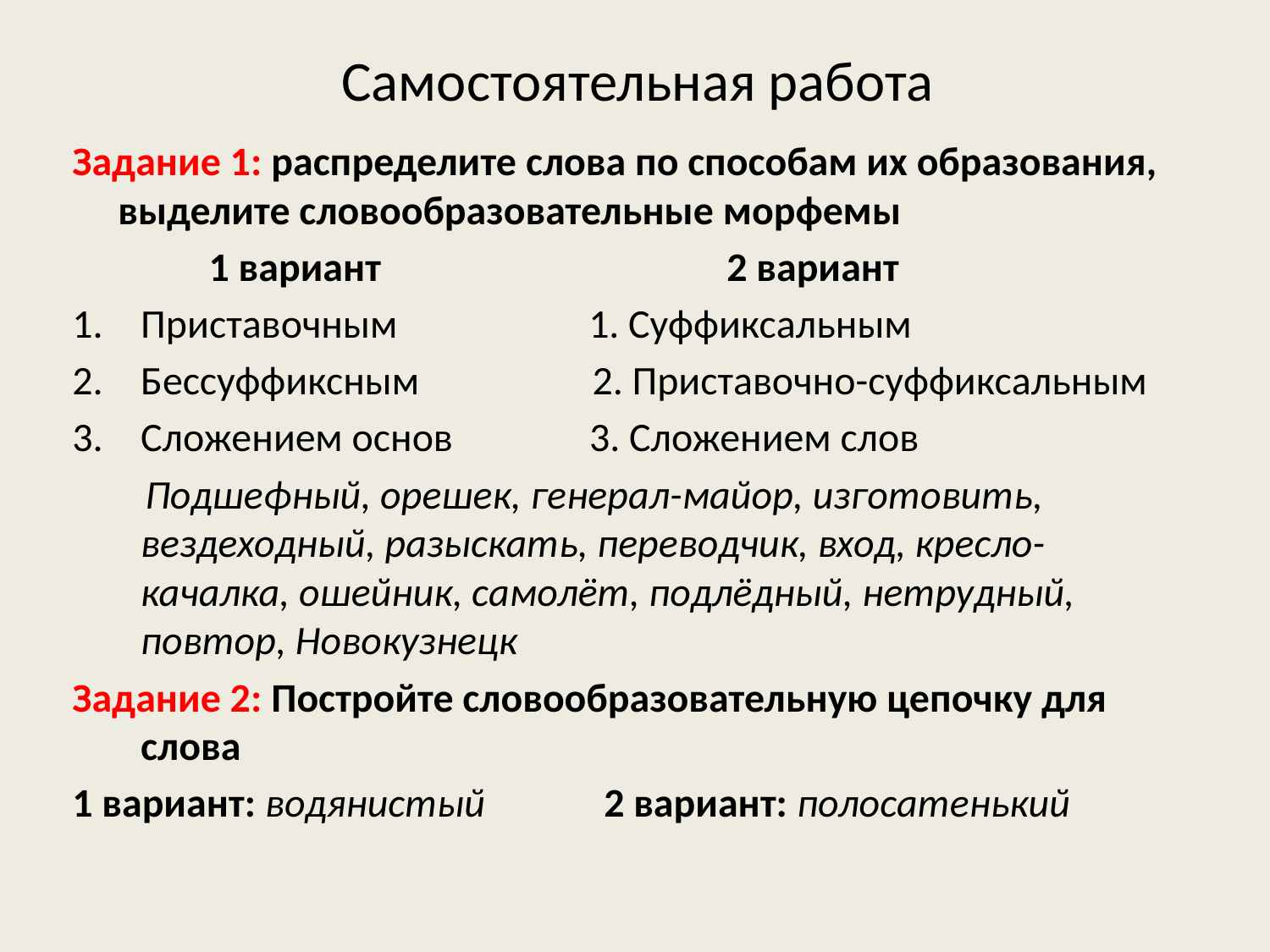

# Самостоятельная работа
Задание 1: распределите слова по способам их образования, выделите словообразовательные морфемы
               1 вариант                                      2 вариант
Приставочным                     1. Суффиксальным
Бессуффиксным                   2. Приставочно-суффиксальным
Сложением основ               3. Сложением слов
        Подшефный, орешек, генерал-майор, изготовить, вездеходный, разыскать, переводчик, вход, кресло-качалка, ошейник, самолёт, подлёдный, нетрудный, повтор, Новокузнецк
Задание 2: Постройте словообразовательную цепочку для слова
1 вариант: водянистый             2 вариант: полосатенький